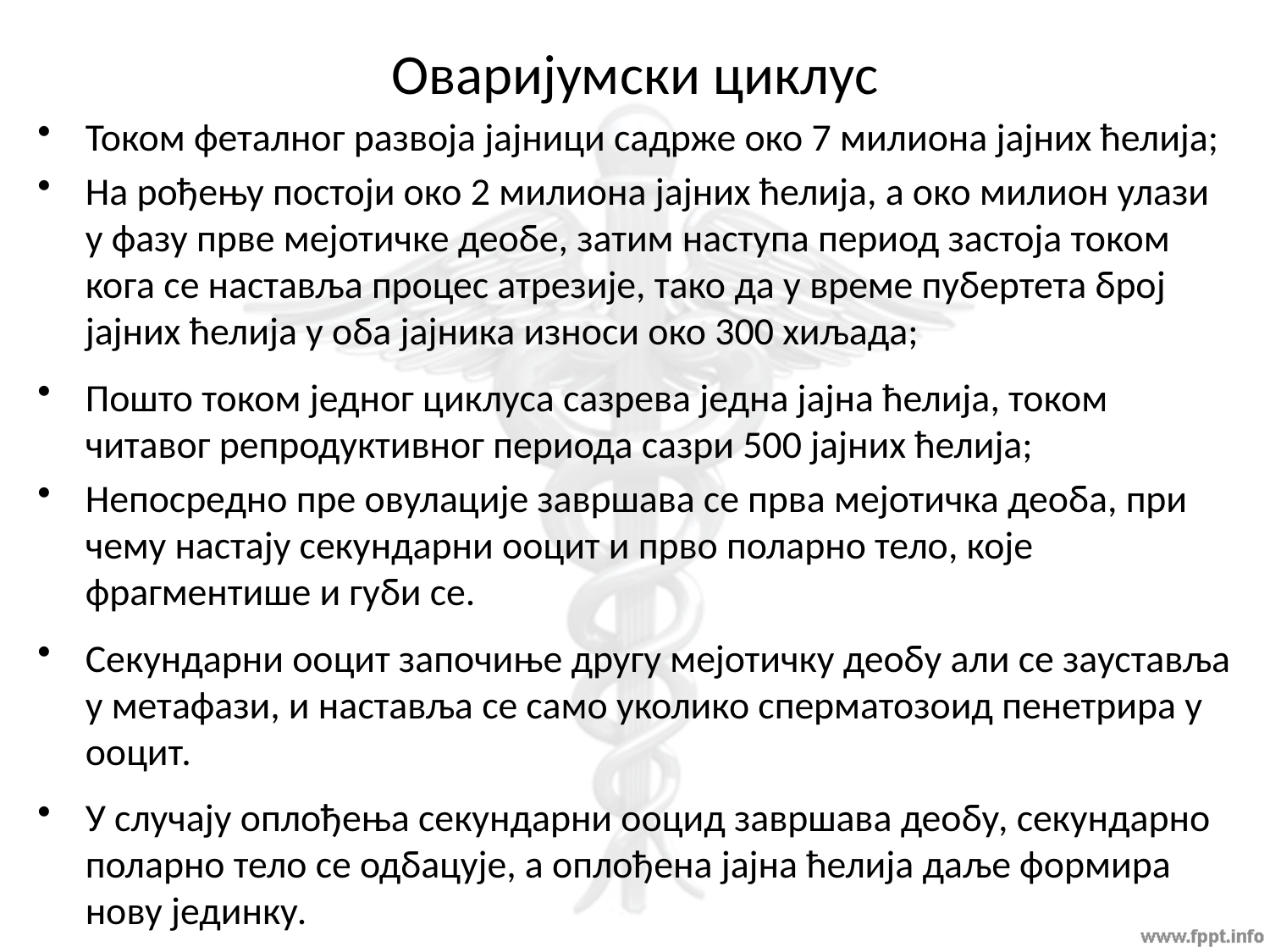

# Оваријумски циклус
Током феталног развоја јајници садрже око 7 милиона јајних ћелија;
На рођењу постоји око 2 милиона јајних ћелија, а око милион улази у фазу прве мејотичке деобе, затим наступа период застоја током кога се наставља процес атрезије, тако да у време пубертета број јајних ћелија у оба јајника износи око 300 хиљада;

Пошто током једног циклуса сазрева једна јајна ћелија, током читавог репродуктивног периода сазри 500 јајних ћелија;
Непосредно пре овулације завршава се прва мејотичка деоба, при чему настају секундарни ооцит и прво поларно тело, које фрагментише и губи се.

Секундарни ооцит започиње другу мејотичку деобу али се зауставља у метафази, и наставља се само уколико сперматозоид пенетрира у ооцит.

У случају оплођења секундарни ооцид завршава деобу, секундарно поларно тело се одбацује, а оплођена јајна ћелија даље формира нову јединку.